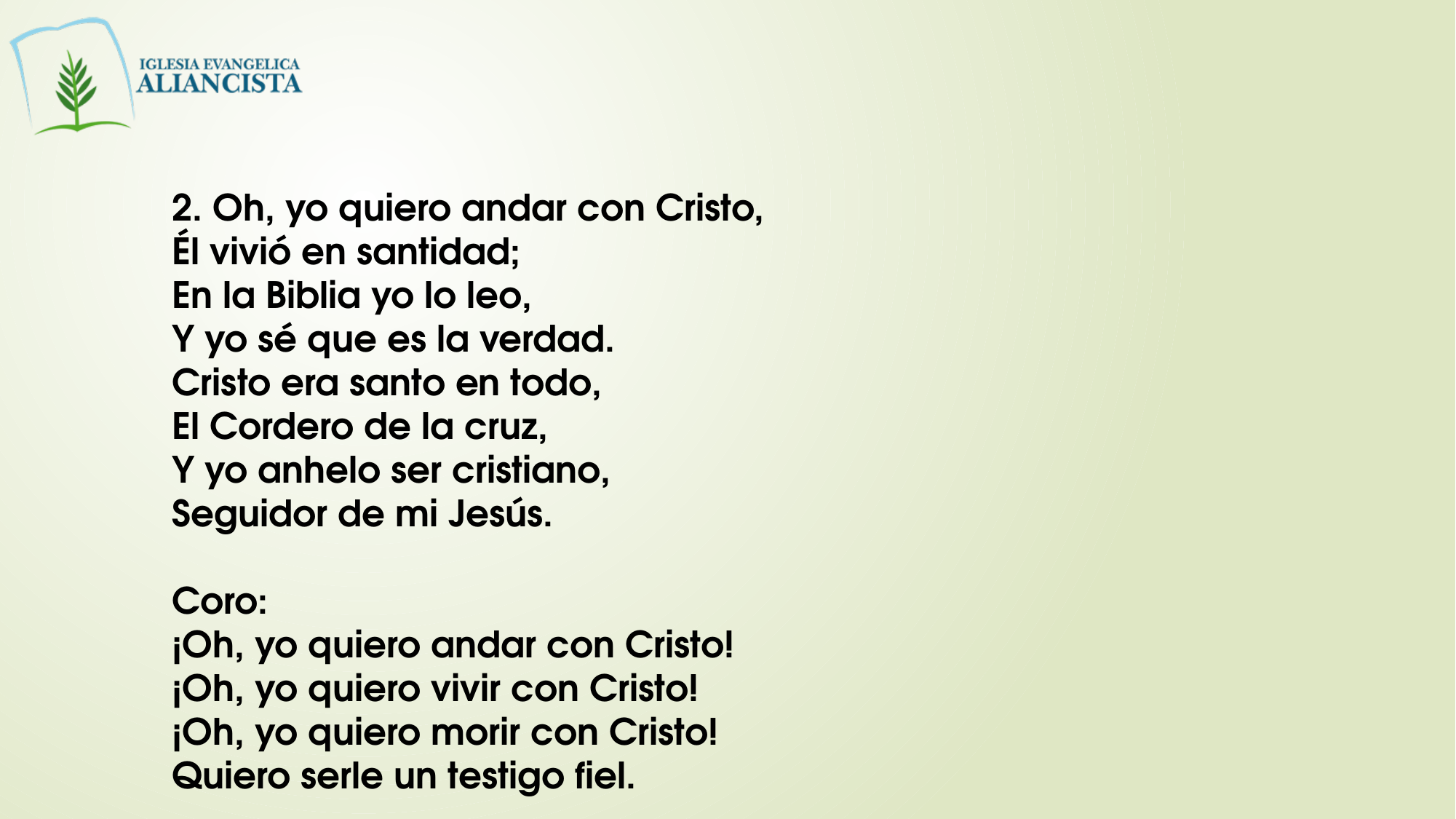

2. Oh, yo quiero andar con Cristo,
Él vivió en santidad;
En la Biblia yo lo leo,
Y yo sé que es la verdad.
Cristo era santo en todo,
El Cordero de la cruz,
Y yo anhelo ser cristiano,
Seguidor de mi Jesús.

Coro:
¡Oh, yo quiero andar con Cristo!
¡Oh, yo quiero vivir con Cristo!
¡Oh, yo quiero morir con Cristo!
Quiero serle un testigo fiel.